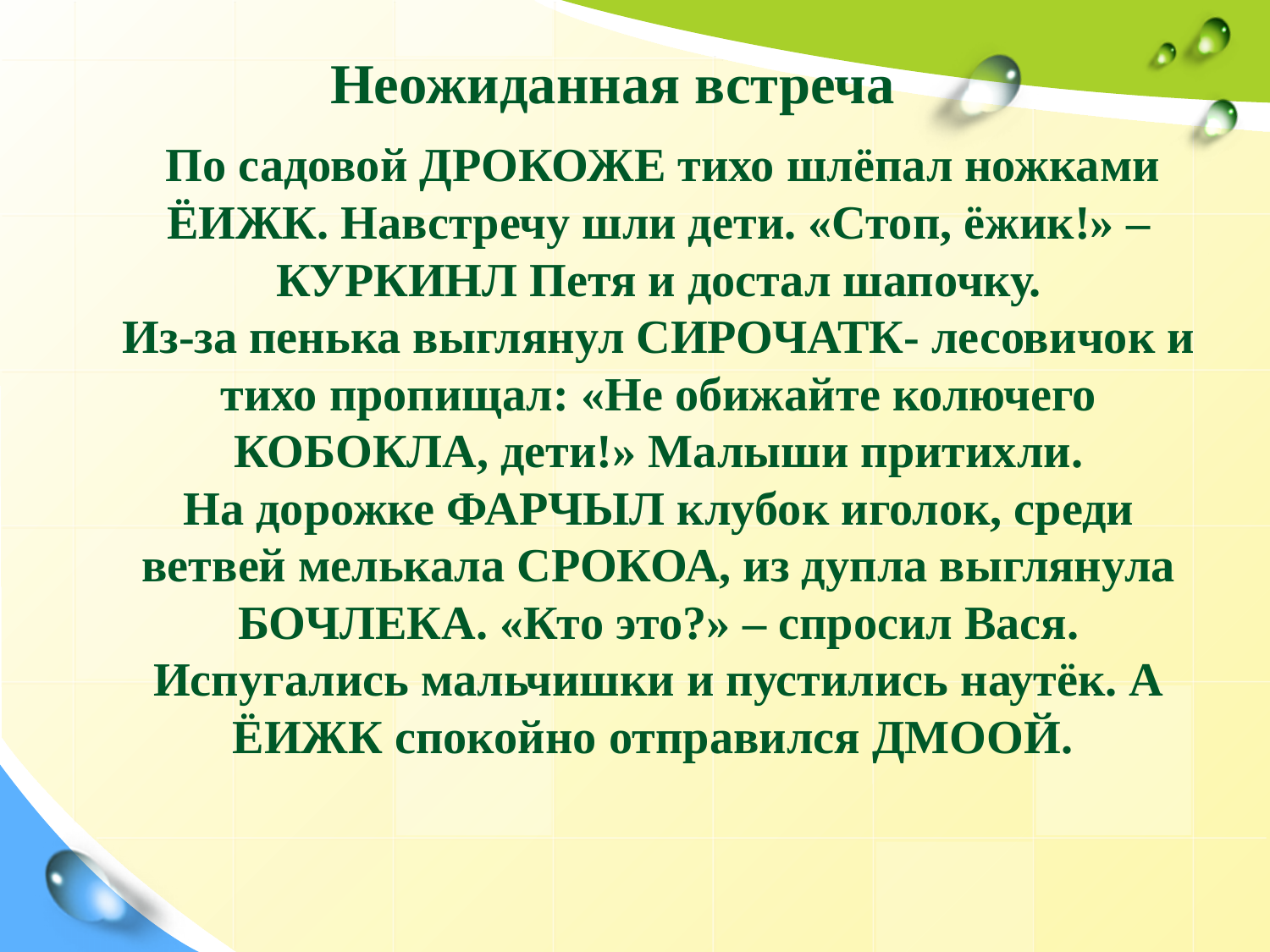

Неожиданная встреча
     По садовой ДРОКОЖЕ тихо шлёпал ножками ЁИЖК. Навстречу шли дети. «Стоп, ёжик!» – КУРКИНЛ Петя и достал шапочку.
Из-за пенька выглянул СИРОЧАТК- лесовичок и тихо пропищал: «Не обижайте колючего КОБОКЛА, дети!» Малыши притихли.
На дорожке ФАРЧЫЛ клубок иголок, среди ветвей мелькала СРОКОА, из дупла выглянула БОЧЛЕКА. «Кто это?» – спросил Вася. Испугались мальчишки и пустились наутёк. А ЁИЖК спокойно отправился ДМООЙ.